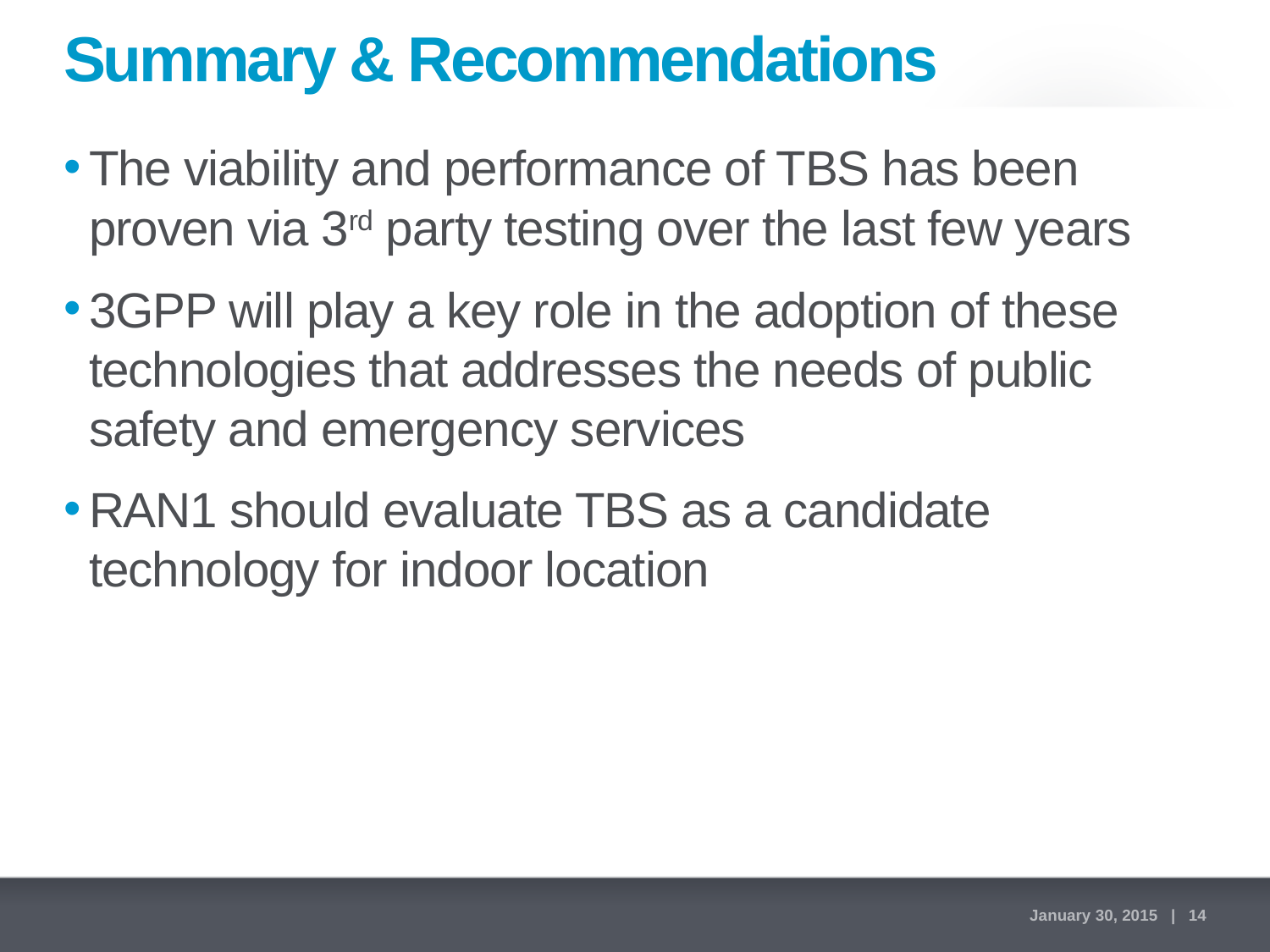

# Summary & Recommendations
The viability and performance of TBS has been proven via 3rd party testing over the last few years
3GPP will play a key role in the adoption of these technologies that addresses the needs of public safety and emergency services
RAN1 should evaluate TBS as a candidate technology for indoor location
January 30, 2015   |   14